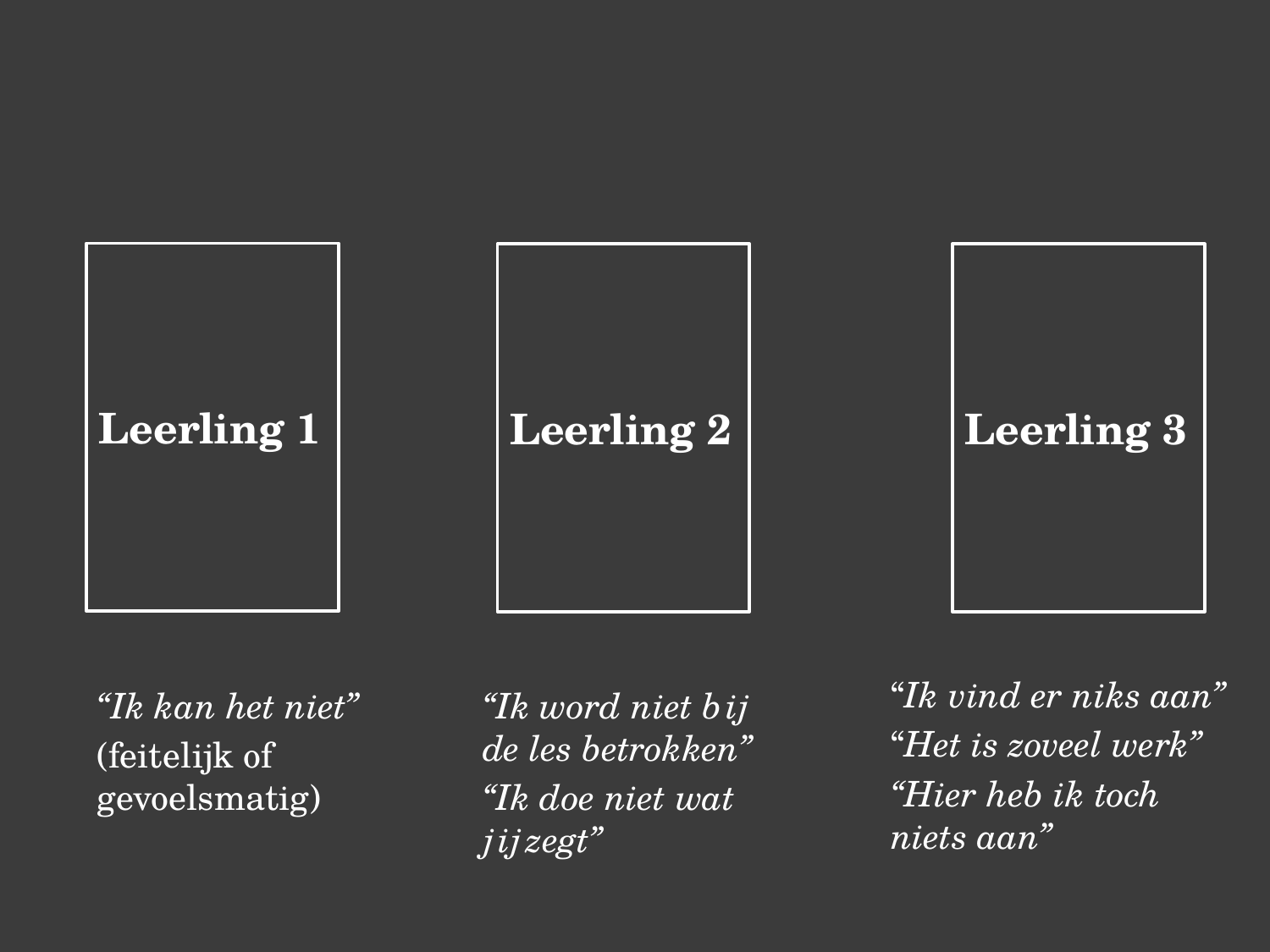

Leerling 1

Leerling 2

Leerling 3

“Ik vind er niks aan”
“Het is zoveel werk”
“Hier heb ik toch niets aan”
“Ik kan het niet”
(feitelijk of gevoelsmatig)
“Ik word niet bij de les betrokken”
“Ik doe niet wat jij zegt”